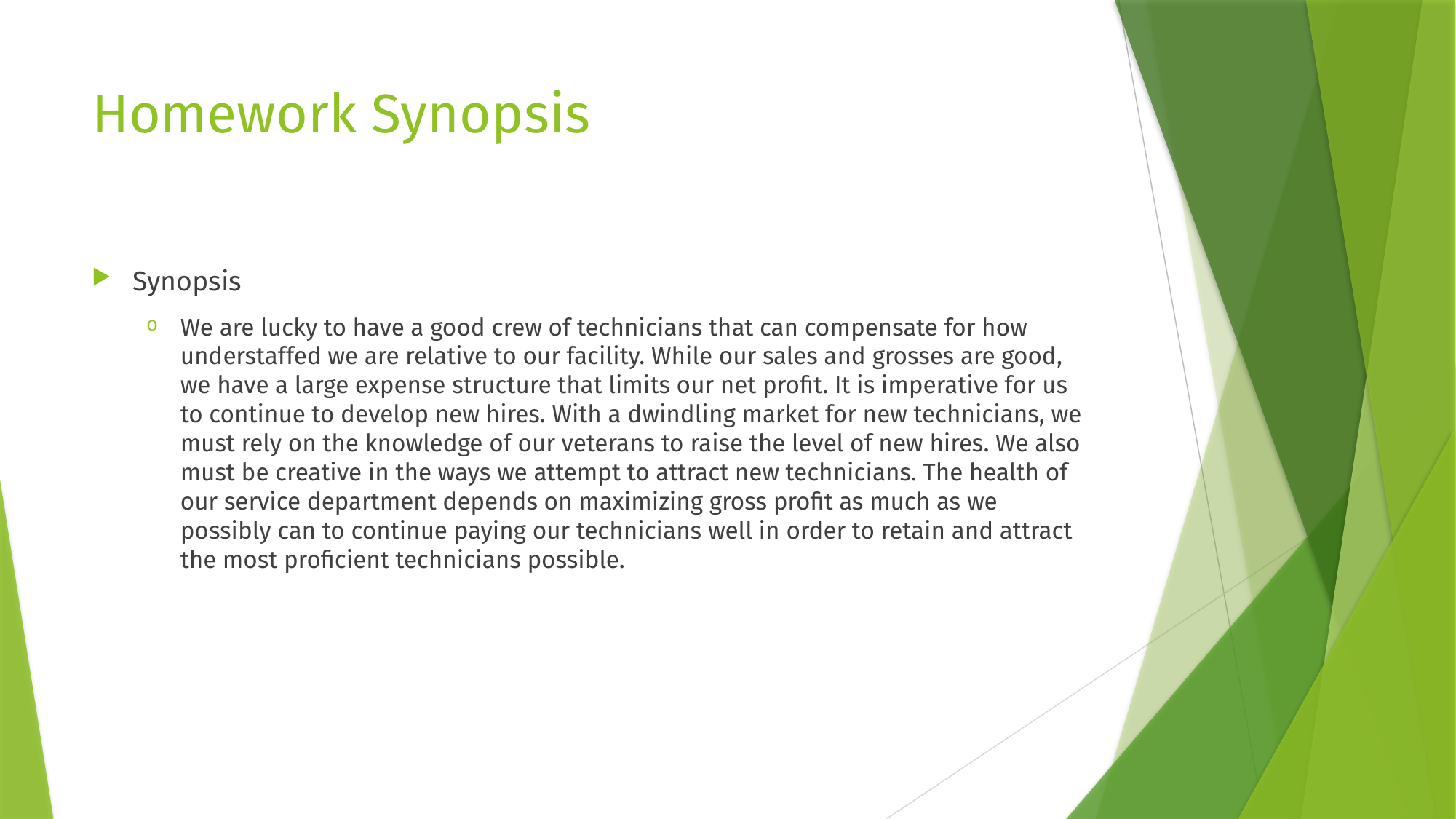

# Homework Synopsis
Synopsis
We are lucky to have a good crew of technicians that can compensate for how understaffed we are relative to our facility. While our sales and grosses are good, we have a large expense structure that limits our net profit. It is imperative for us to continue to develop new hires. With a dwindling market for new technicians, we must rely on the knowledge of our veterans to raise the level of new hires. We also must be creative in the ways we attempt to attract new technicians. The health of our service department depends on maximizing gross profit as much as we possibly can to continue paying our technicians well in order to retain and attract the most proficient technicians possible.